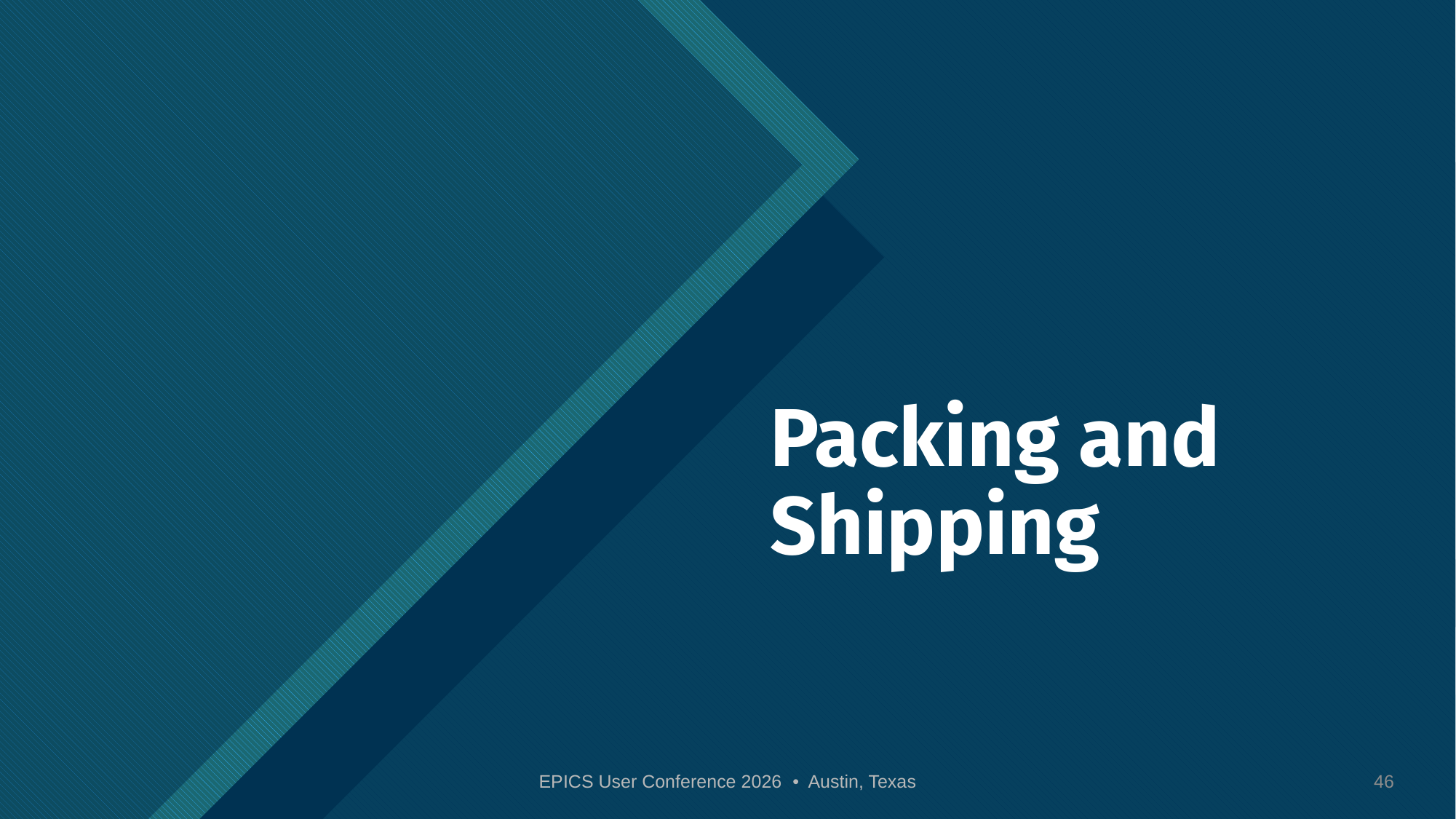

# Packing and Shipping
EPICS User Conference 2026  •  Austin, Texas
46